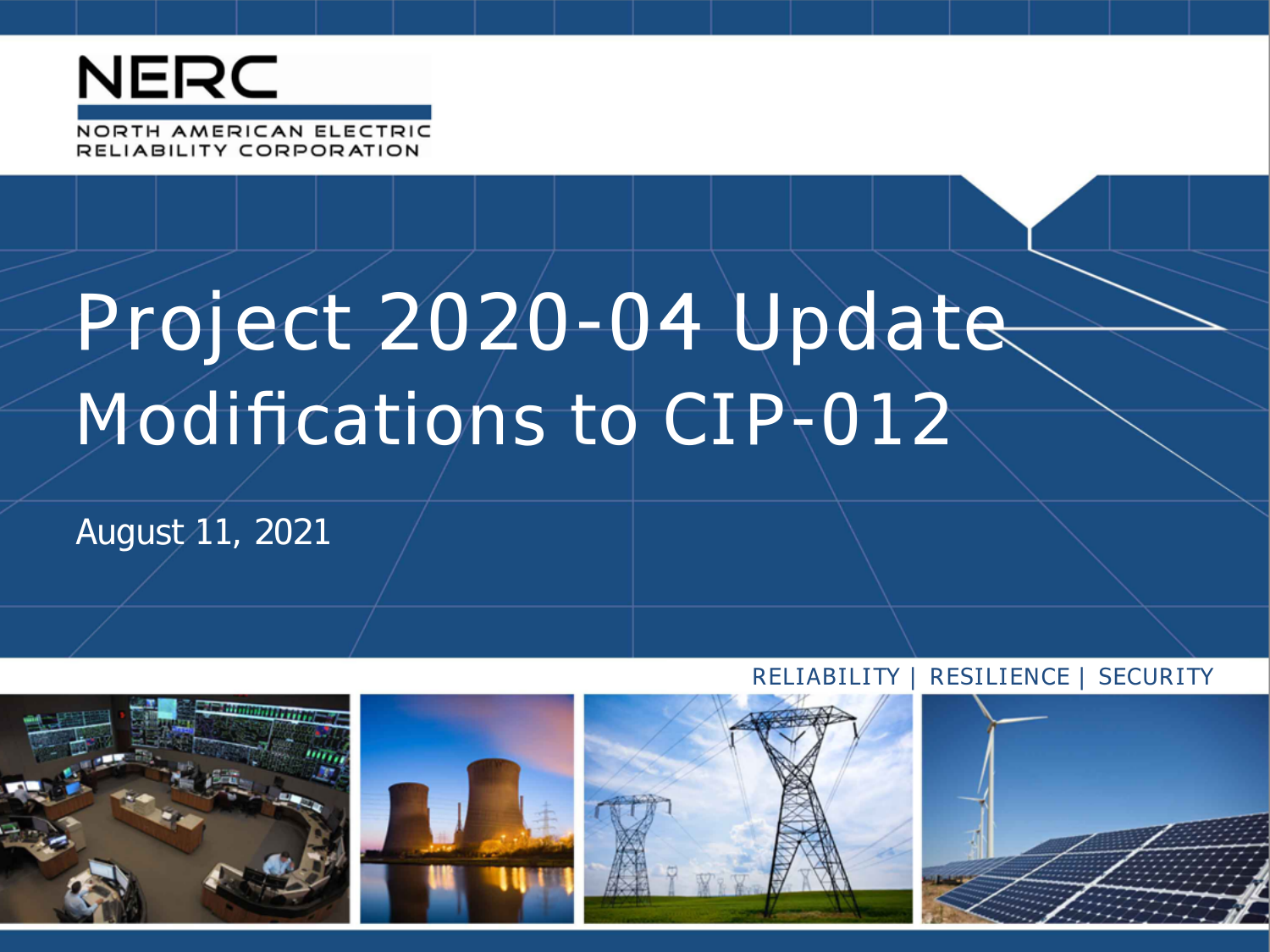

Project 2020-04 Update Modifications to CIP-012

August 11, 2021